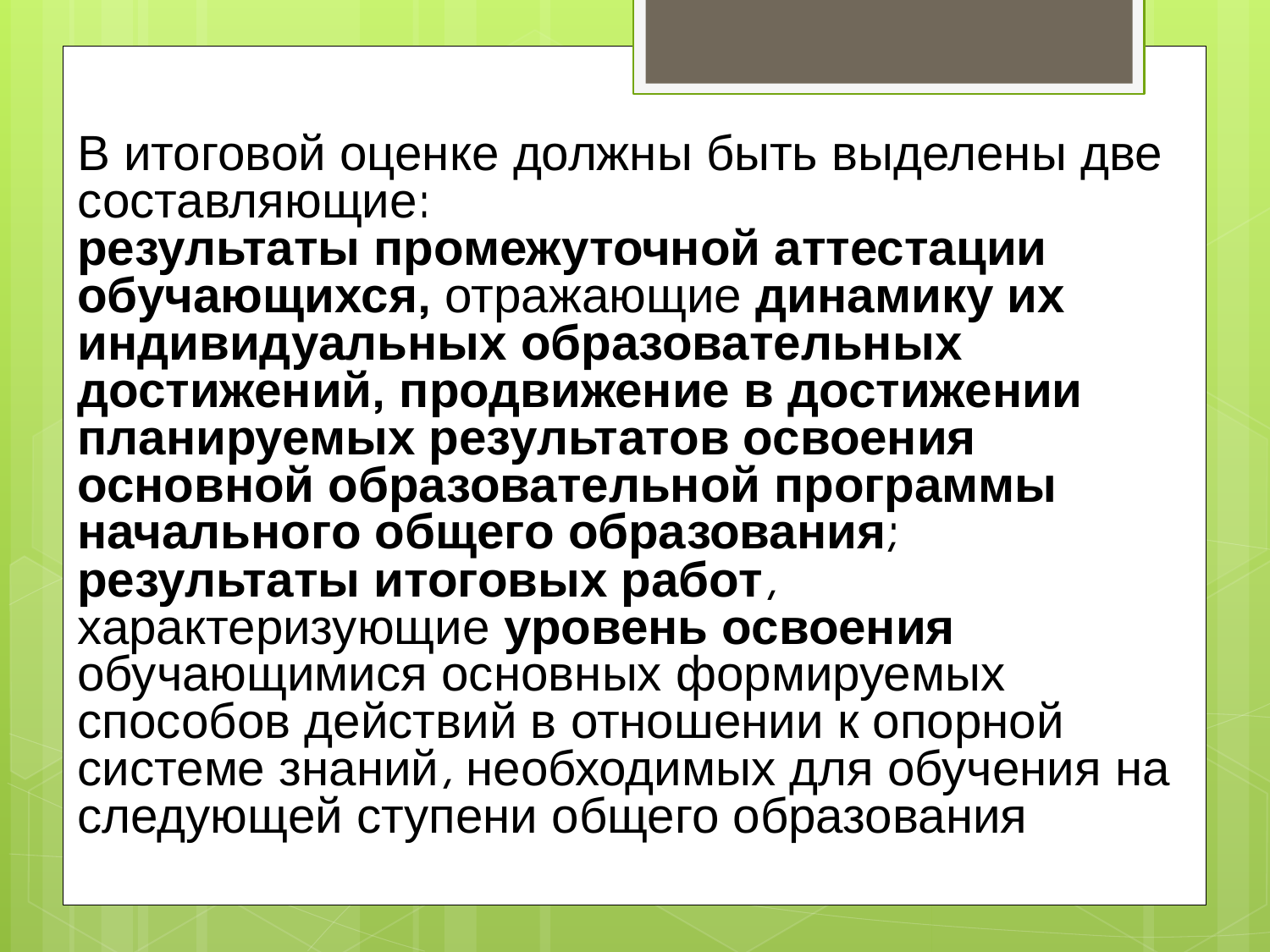

В итоговой оценке должны быть выделены две составляющие:
результаты промежуточной аттестации обучающихся, отражающие динамику их индивидуальных образовательных достижений, продвижение в достижении планируемых результатов освоения основной образовательной программы начального общего образования;
результаты итоговых работ, характеризующие уровень освоения обучающимися основных формируемых способов действий в отношении к опорной системе знаний, необходимых для обучения на следующей ступени общего образования